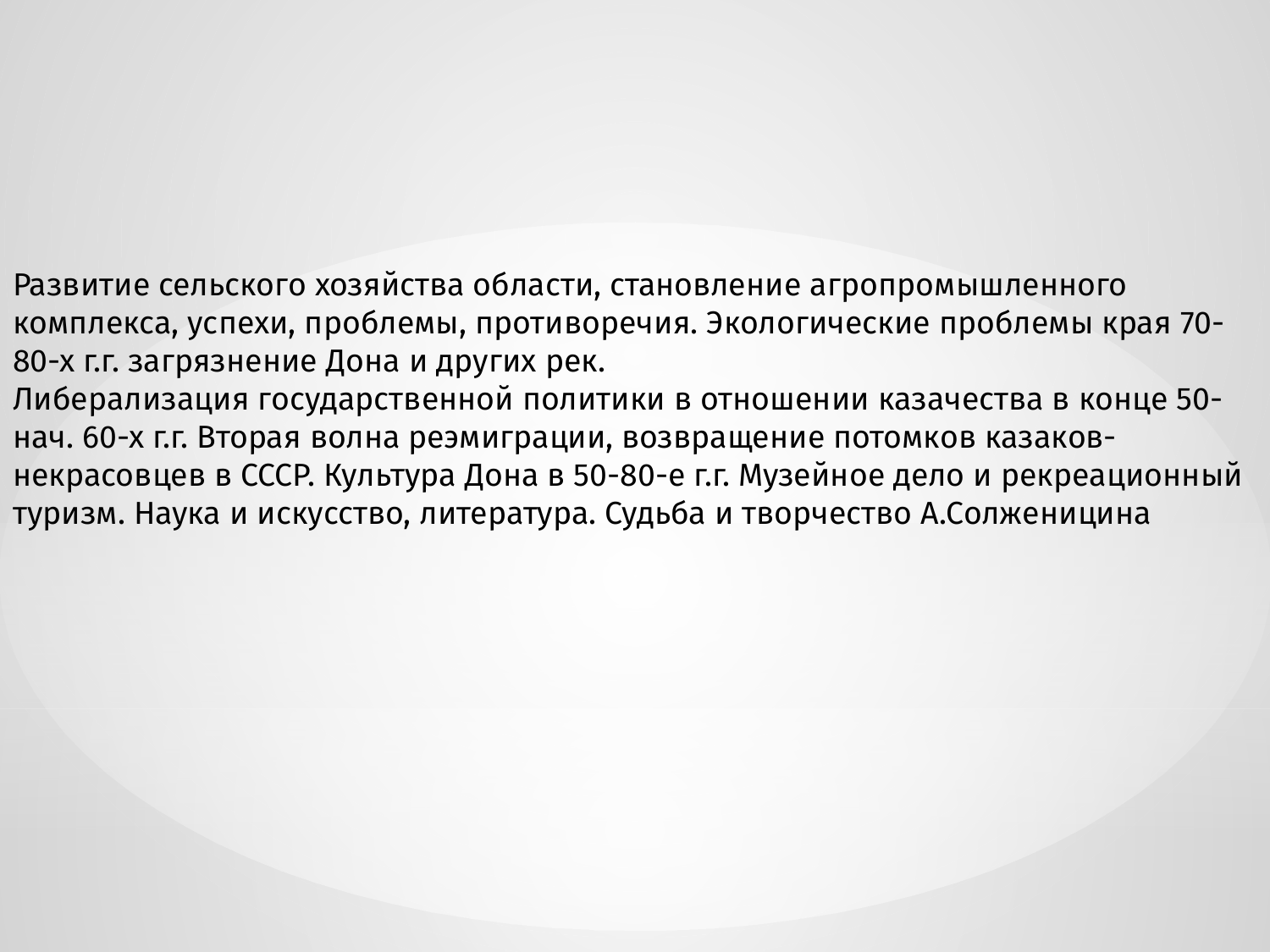

Развитие сельского хозяйства области, становление агропромышленного комплекса, успехи, проблемы, противоречия. Экологические проблемы края 70-80-х г.г. загрязнение Дона и других рек.
Либерализация государственной политики в отношении казачества в конце 50- нач. 60-х г.г. Вторая волна реэмиграции, возвращение потомков казаков-некрасовцев в СССР. Культура Дона в 50-80-е г.г. Музейное дело и рекреационный туризм. Наука и искусство, литература. Судьба и творчество А.Солженицина